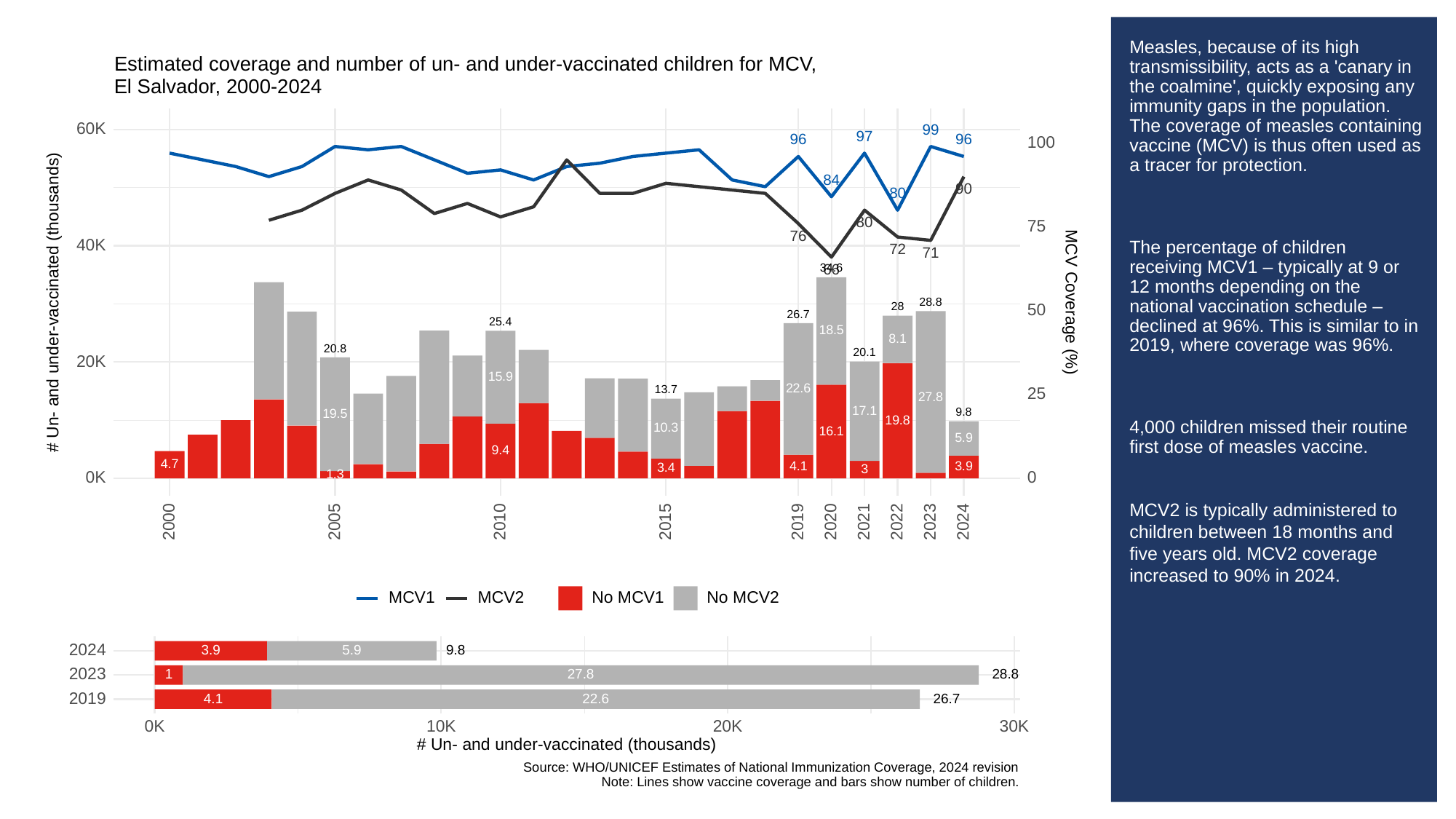

# Measles, because of its high transmissibility, acts as a 'canary in the coalmine', quickly exposing any immunity gaps in the population. The coverage of measles containing vaccine (MCV) is thus often used as a tracer for protection.

The percentage of children receiving MCV1 – typically at 9 or 12 months depending on the national vaccination schedule – declined at 96%. This is similar to in 2019, where coverage was 96%.

4,000 children missed their routine first dose of measles vaccine.

MCV2 is typically administered to children between 18 months and five years old. MCV2 coverage increased to 90% in 2024.

Estimated coverage and number of un- and under-vaccinated children for MCV,
El Salvador, 2000-2024

60K
99

97
96
96
100

84
90

80
80
75
76
40K
72

71
66
34.6

# Un- and under-vaccinated (thousands)
MCV Coverage (%)
28.8
28

50
26.7

25.4

18.5

8.1
20.8
20.1

20K

15.9

22.6

13.7

25

27.8

17.1
9.8
19.5

19.8

10.3

16.1

5.9

9.4

4.7

4.1
3.9
3.4

3

1.3

0K
0

2023
2000
2005
2010
2015
2019
2020
2021
2022
2024

MCV1
MCV2
No MCV1
No MCV2

2024
3.9
5.9
9.8

2023
27.8
28.8
1

2019
22.6
26.7
4.1

30K
0K
10K
20K
# Un- and under-vaccinated (thousands)
Source: WHO/UNICEF Estimates of National Immunization Coverage, 2024 revision
Note: Lines show vaccine coverage and bars show number of children.